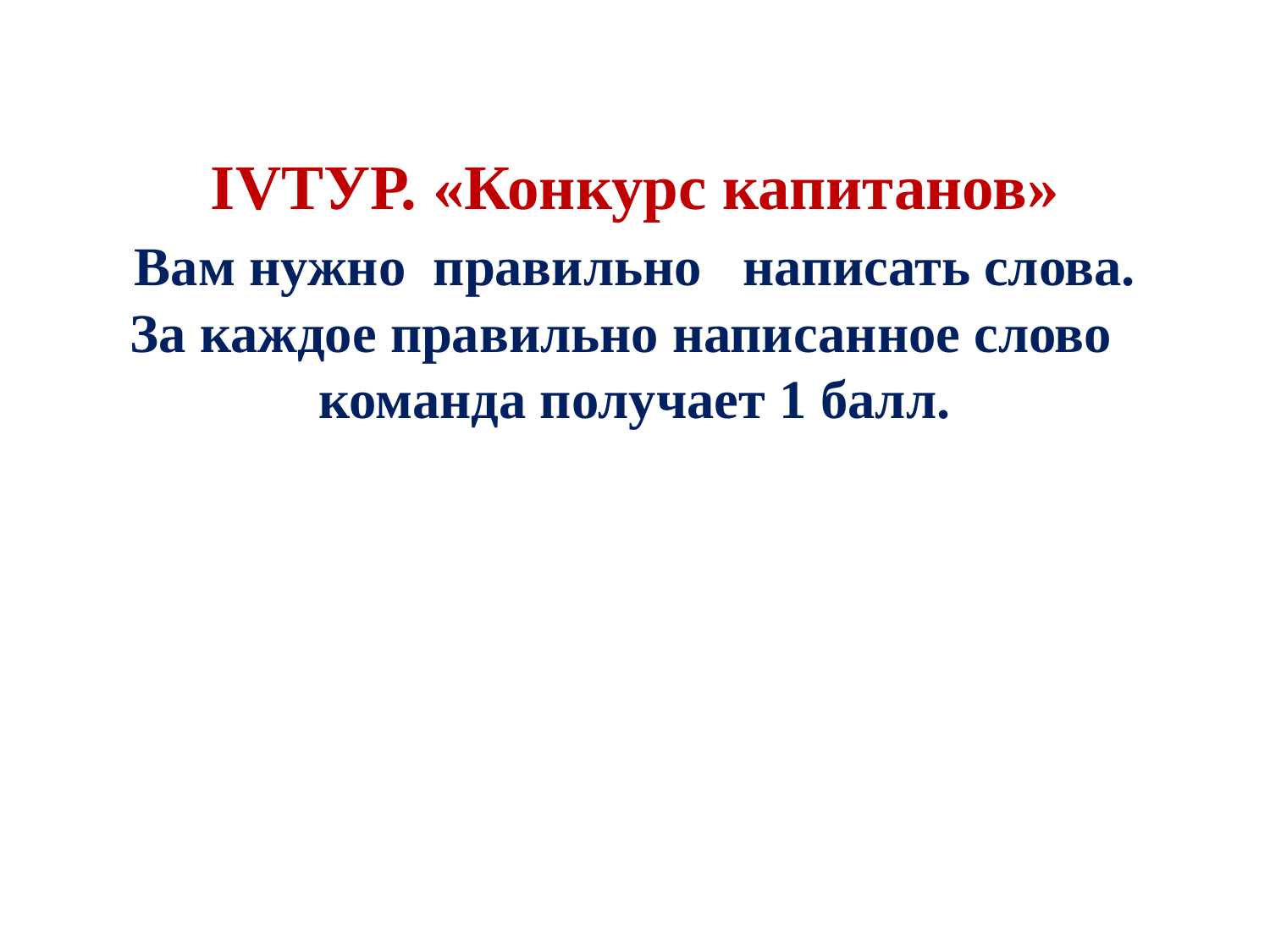

# IVТУР. «Конкурс капитанов» Вам нужно  правильно   написать слова.  За каждое правильно написанное слово   команда получает 1 балл.